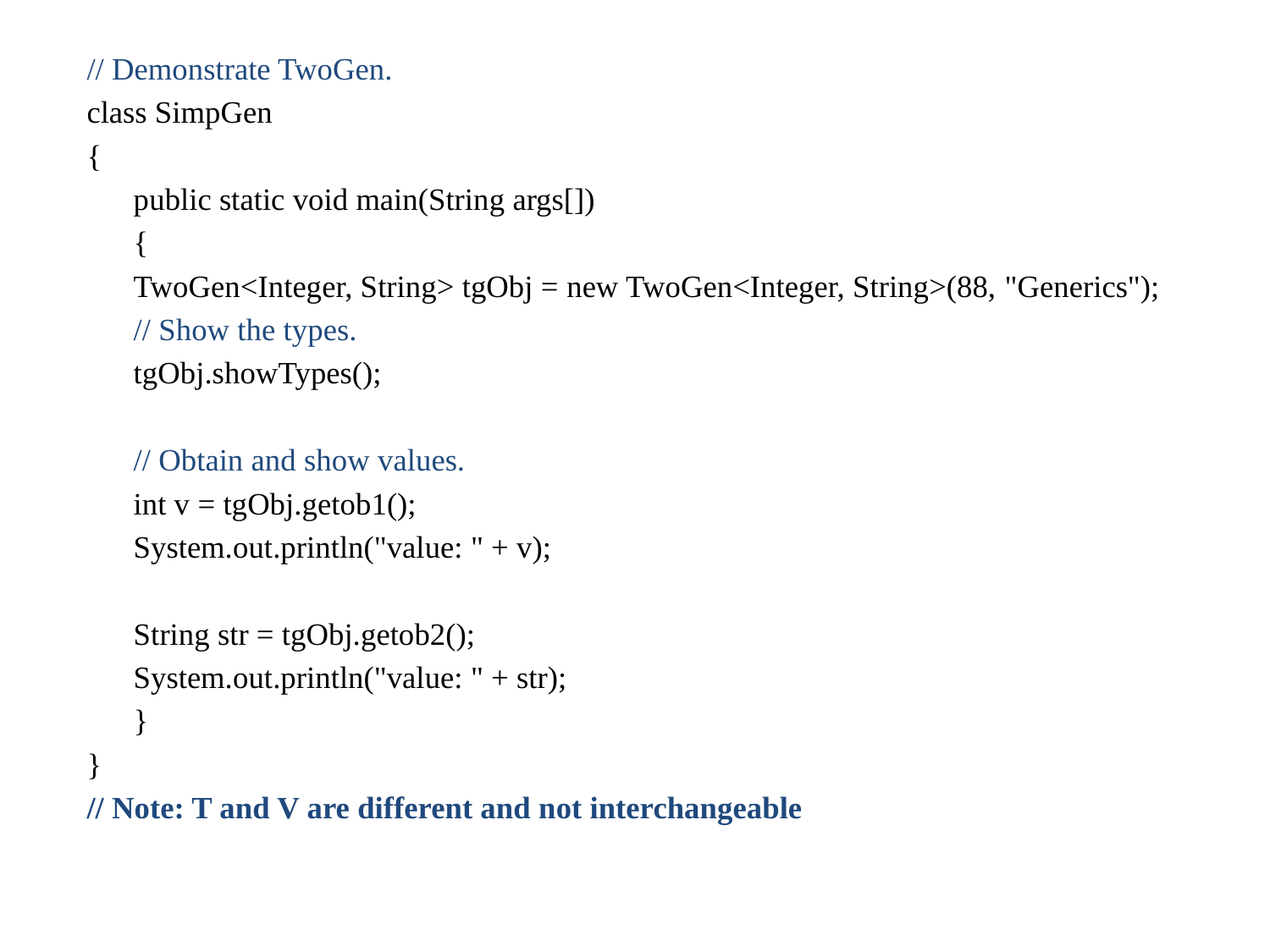

// Demonstrate TwoGen.
class SimpGen
{
	public static void main(String args[])
	{
		TwoGen<Integer, String> tgObj = new TwoGen<Integer, String>(88, 						"Generics");
		// Show the types.
		tgObj.showTypes();

		// Obtain and show values.
		int v = tgObj.getob1();
		System.out.println("value: " + v);

		String str = tgObj.getob2();
		System.out.println("value: " + str);
	}
}
// Note: T and V are different and not interchangeable